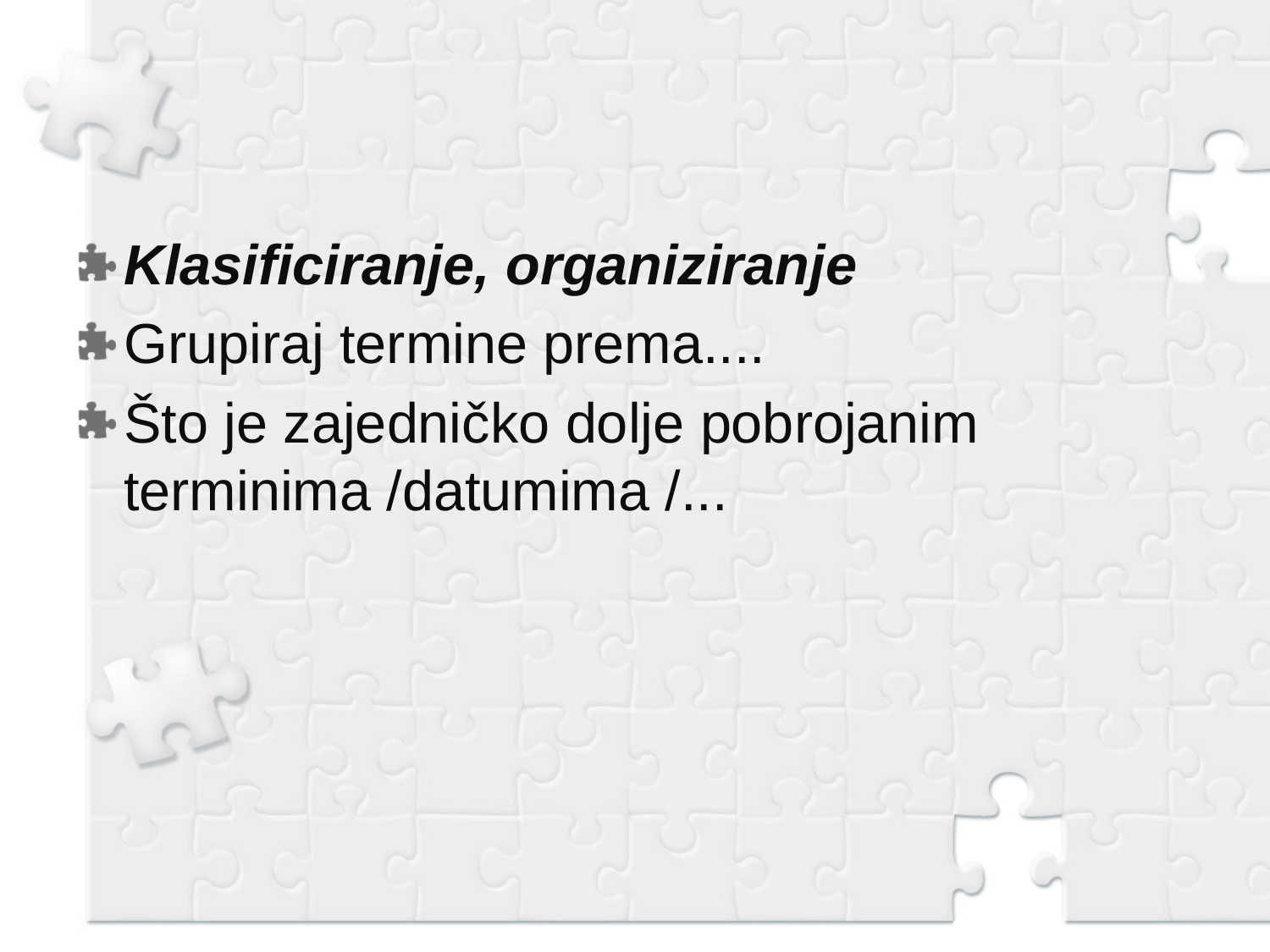

#
Klasificiranje, organiziranje
Grupiraj termine prema....
Što je zajedničko dolje pobrojanim terminima /datumima /...